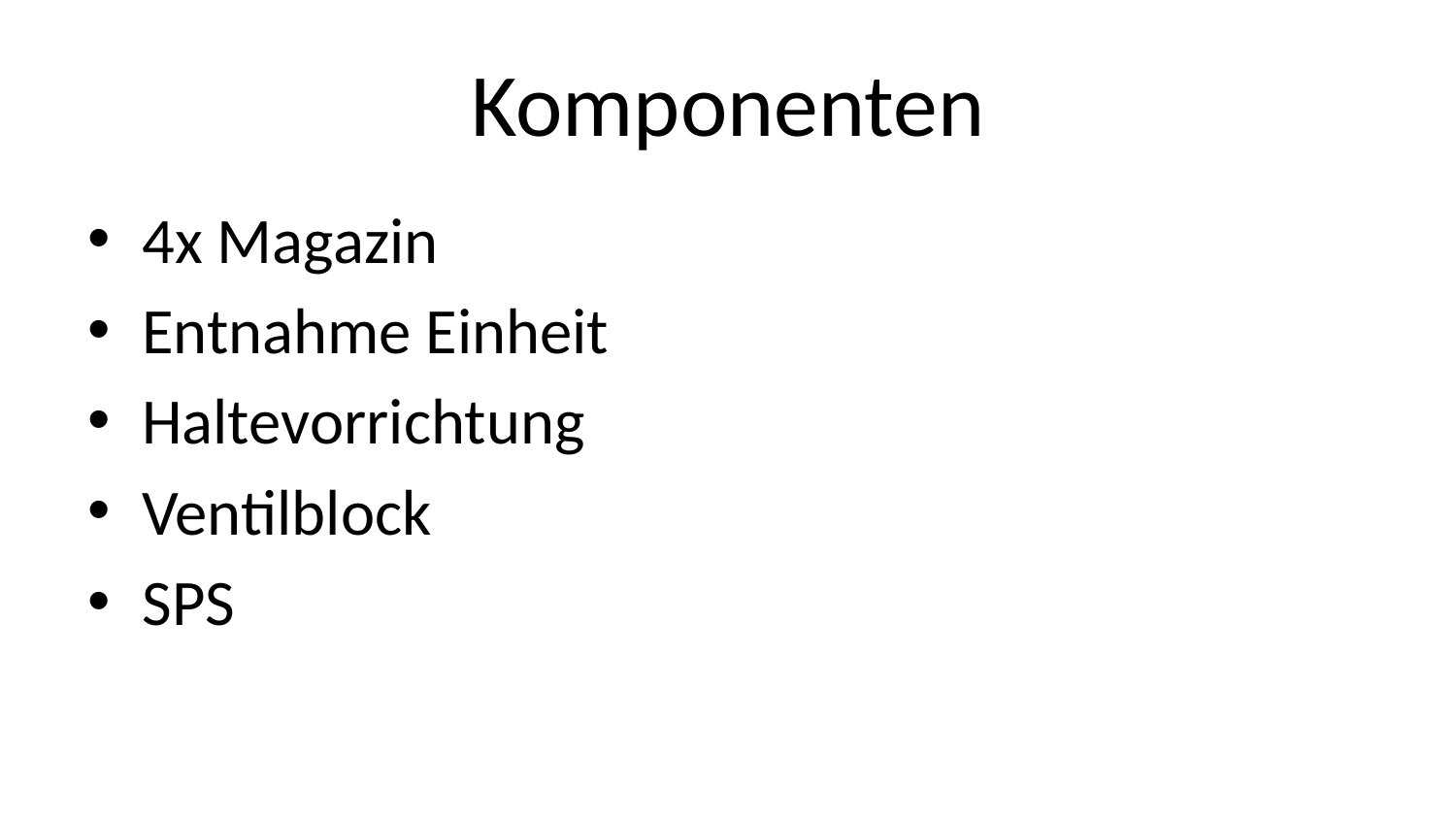

# Komponenten
4x Magazin
Entnahme Einheit
Haltevorrichtung
Ventilblock
SPS